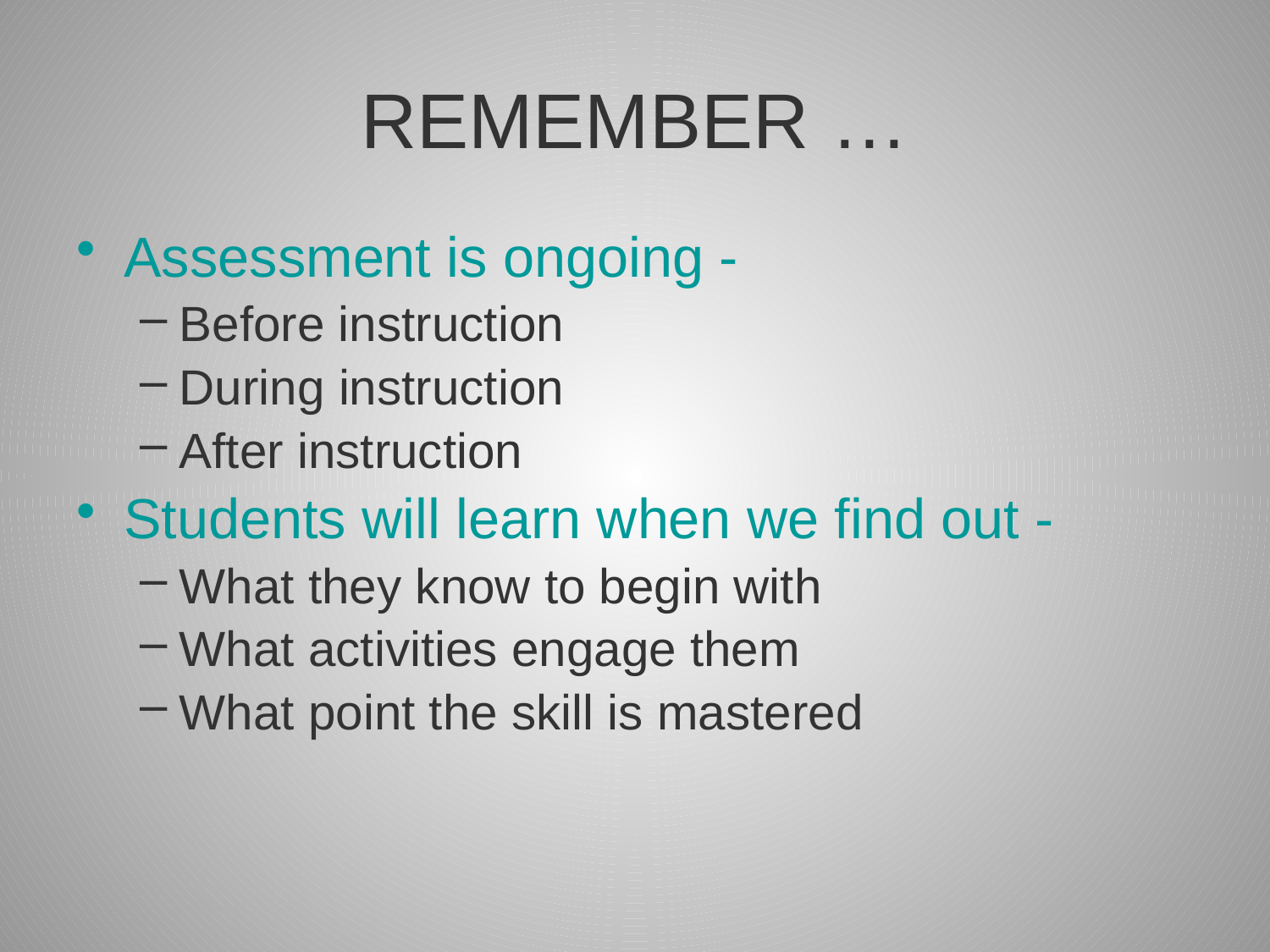

# REMEMBER …
Assessment is ongoing -
Before instruction
During instruction
After instruction
Students will learn when we find out -
What they know to begin with
What activities engage them
What point the skill is mastered